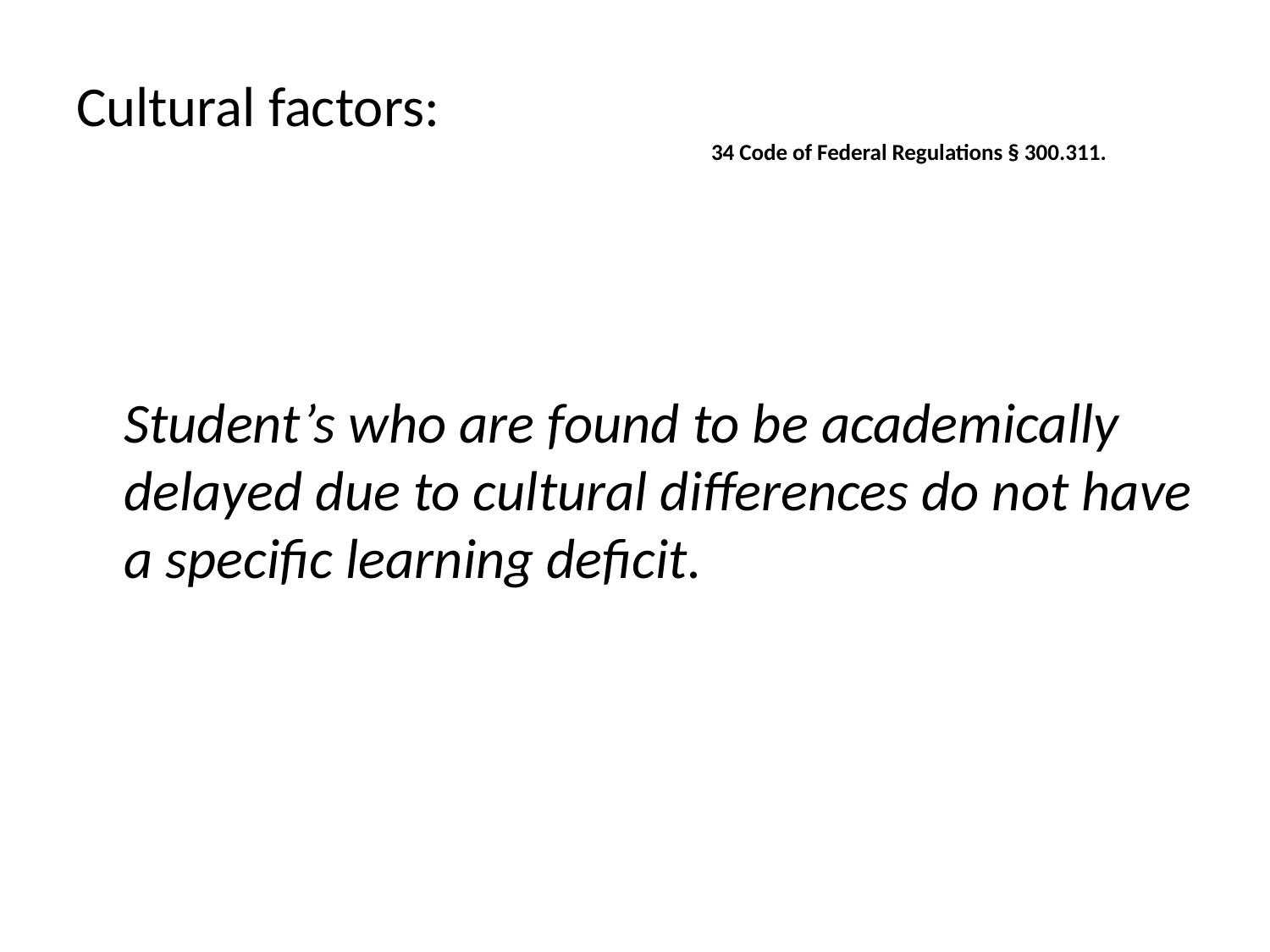

# Cultural factors: 34 Code of Federal Regulations § 300.311.

	Student’s who are found to be academically delayed due to cultural differences do not have a specific learning deficit.